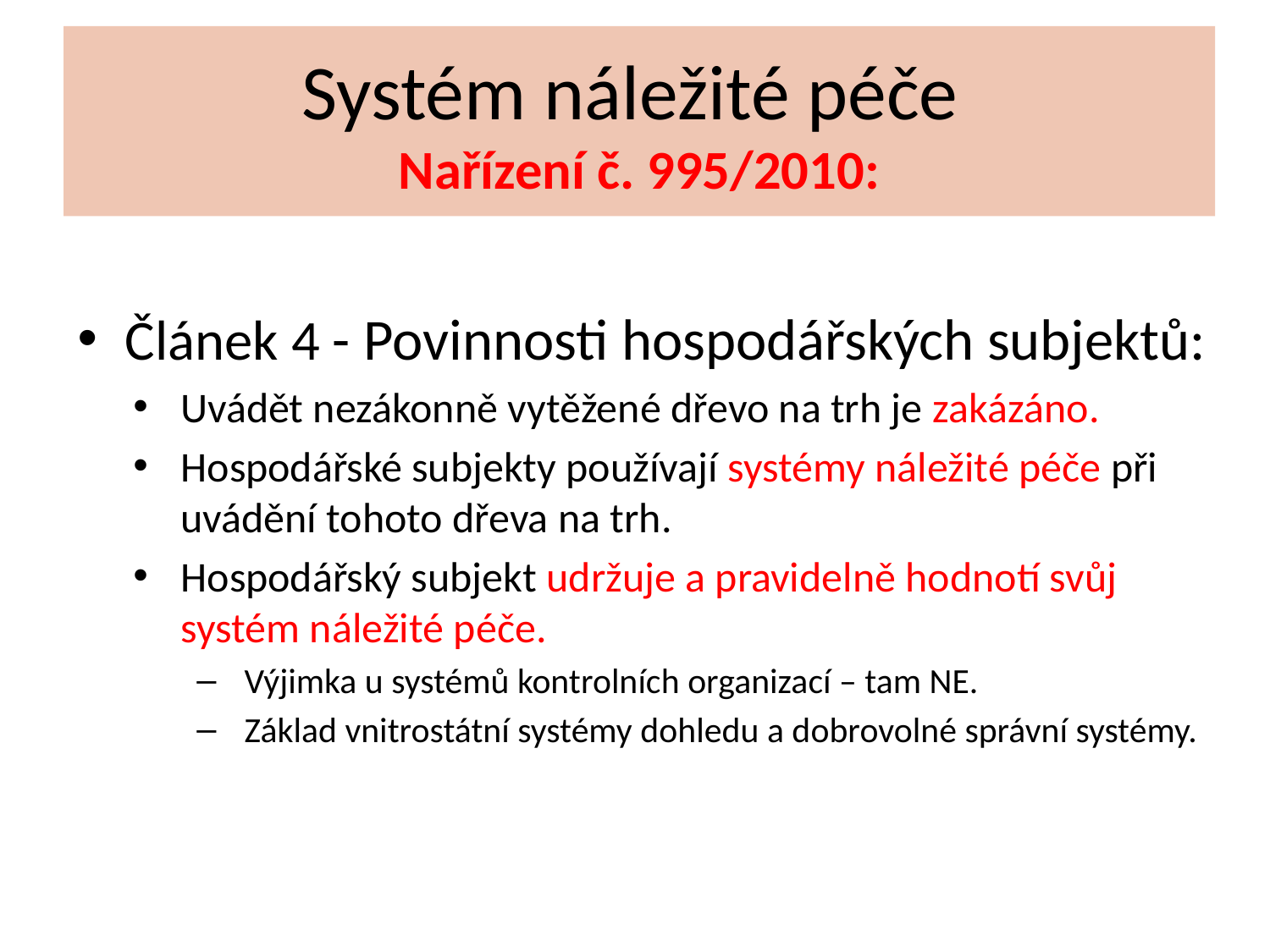

# Systém náležité péče Nařízení č. 995/2010:

Článek 4 - Povinnosti hospodářských subjektů:
Uvádět nezákonně vytěžené dřevo na trh je zakázáno.
Hospodářské subjekty používají systémy náležité péče při uvádění tohoto dřeva na trh.
Hospodářský subjekt udržuje a pravidelně hodnotí svůj systém náležité péče.
Výjimka u systémů kontrolních organizací – tam NE.
Základ vnitrostátní systémy dohledu a dobrovolné správní systémy.